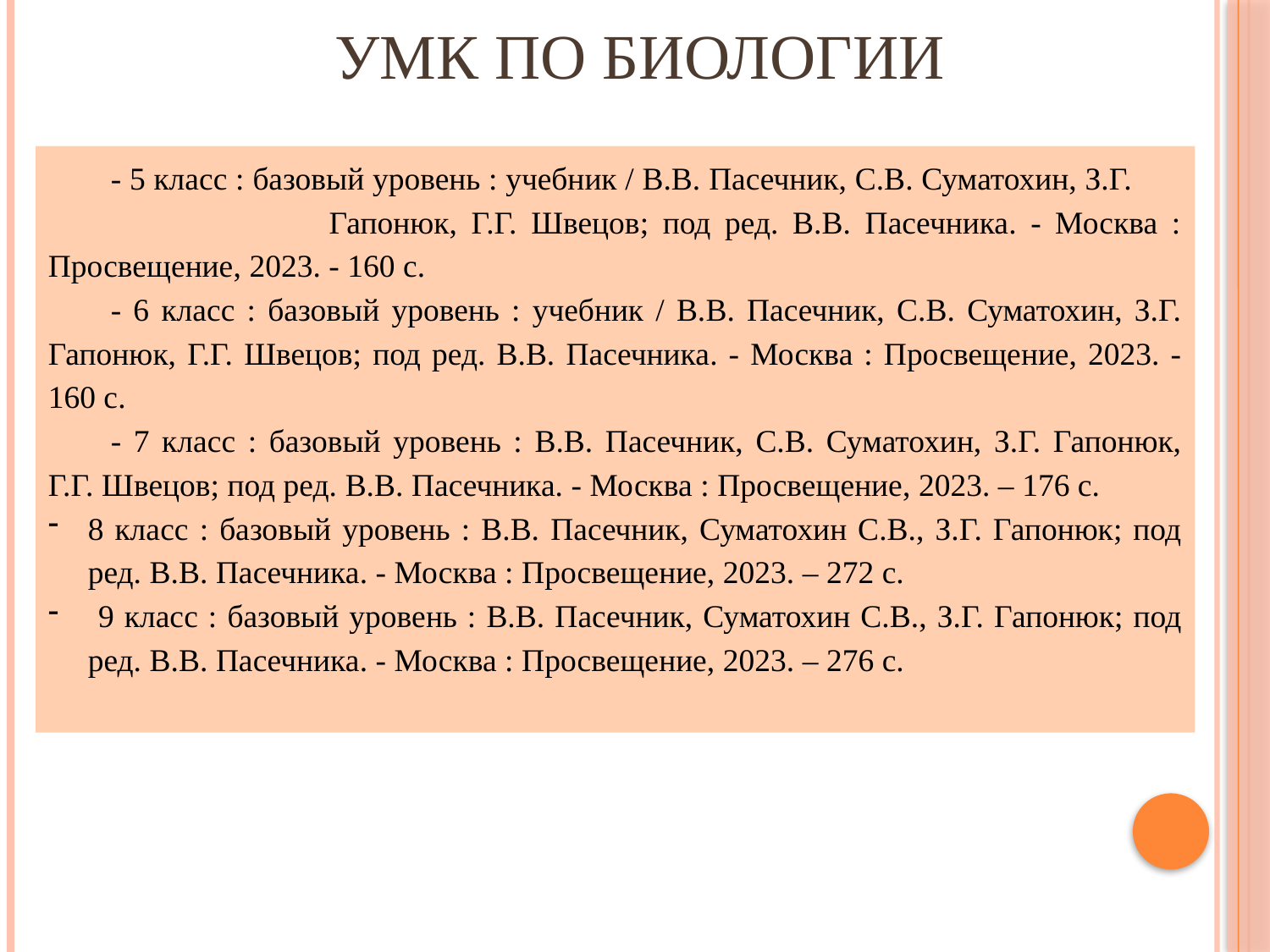

# УМК по биологии
- 5 класс : базовый уровень : учебник / В.В. Пасечник, С.В. Суматохин, З.Г.                           Гапонюк, Г.Г. Швецов; под ред. В.В. Пасечника. - Москва : Просвещение, 2023. - 160 с.
- 6 класс : базовый уровень : учебник / В.В. Пасечник, С.В. Суматохин, З.Г. Гапонюк, Г.Г. Швецов; под ред. В.В. Пасечника. - Москва : Просвещение, 2023. - 160 с.
- 7 класс : базовый уровень : В.В. Пасечник, С.В. Суматохин, З.Г. Гапонюк, Г.Г. Швецов; под ред. В.В. Пасечника. - Москва : Просвещение, 2023. – 176 с.
8 класс : базовый уровень : В.В. Пасечник, Суматохин С.В., З.Г. Гапонюк; под ред. В.В. Пасечника. - Москва : Просвещение, 2023. – 272 с.
 9 класс : базовый уровень : В.В. Пасечник, Суматохин С.В., З.Г. Гапонюк; под ред. В.В. Пасечника. - Москва : Просвещение, 2023. – 276 с.